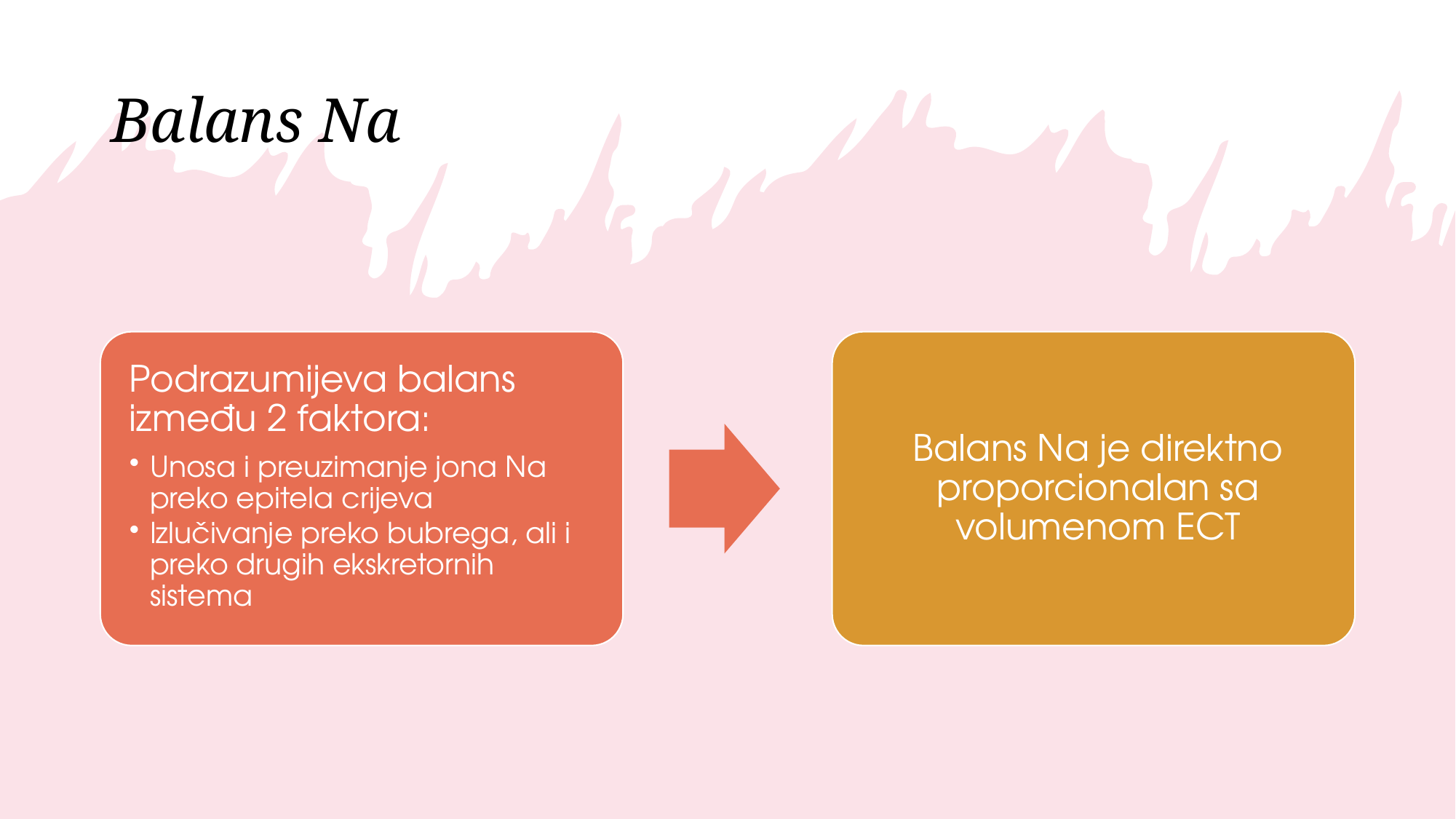

# Balans Na

Podrazumijeva balans između 2 faktora:
Unosa i preuzimanje jona Na preko epitela crijeva
Izlučivanje preko bubrega, ali i preko drugih ekskretornih sistema

Balans Na je direktno proporcionalan sa volumenom ECT